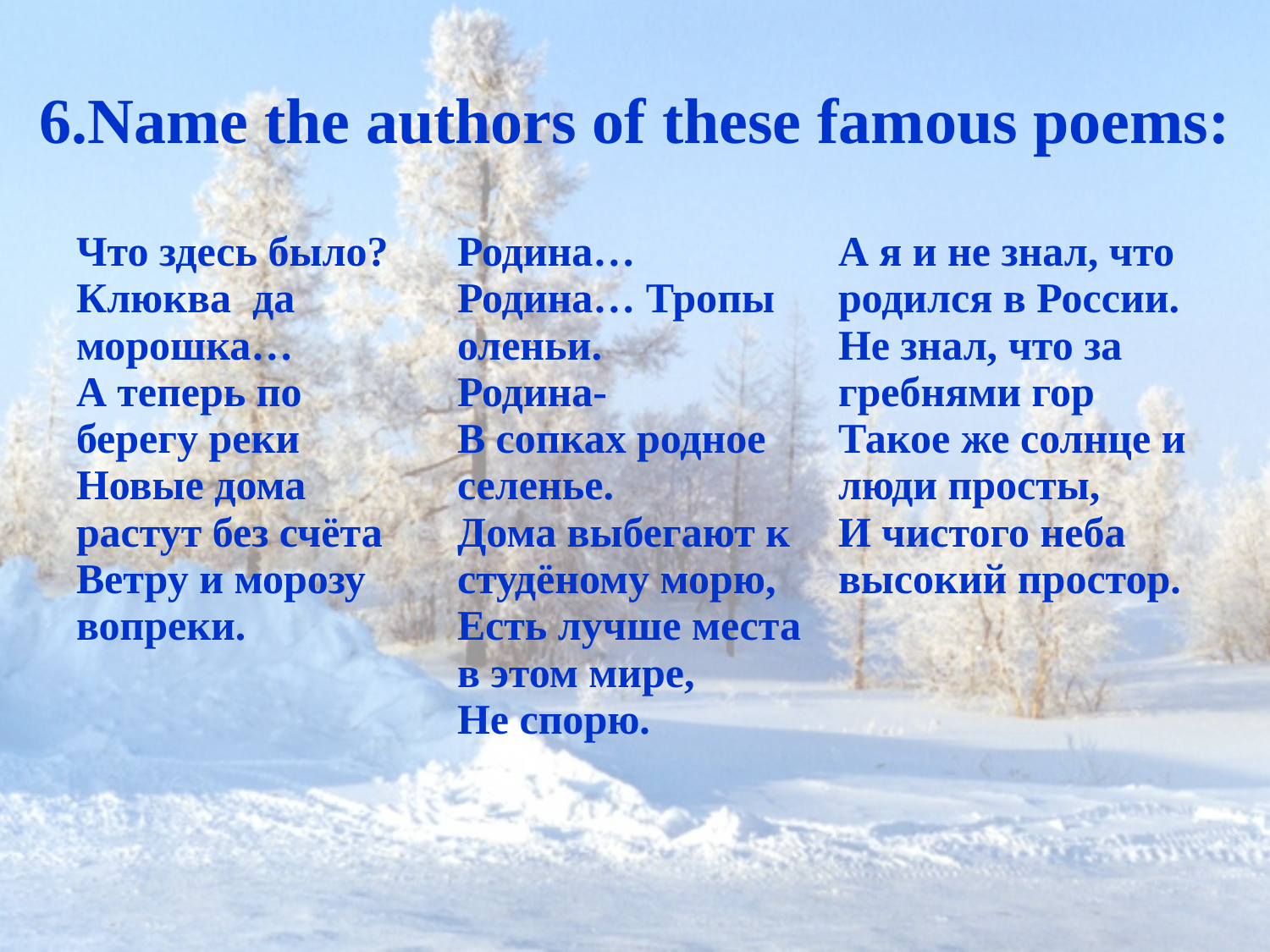

# 6.Name the authors of these famous poems:
| Что здесь было? Клюква да морошка… А теперь по берегу реки Новые дома растут без счёта Ветру и морозу вопреки. | Родина… Родина… Тропы оленьи. Родина- В сопках родное селенье. Дома выбегают к студёному морю, Есть лучше места в этом мире, Не спорю. | А я и не знал, что родился в России. Не знал, что за гребнями гор Такое же солнце и люди просты, И чистого неба высокий простор. |
| --- | --- | --- |